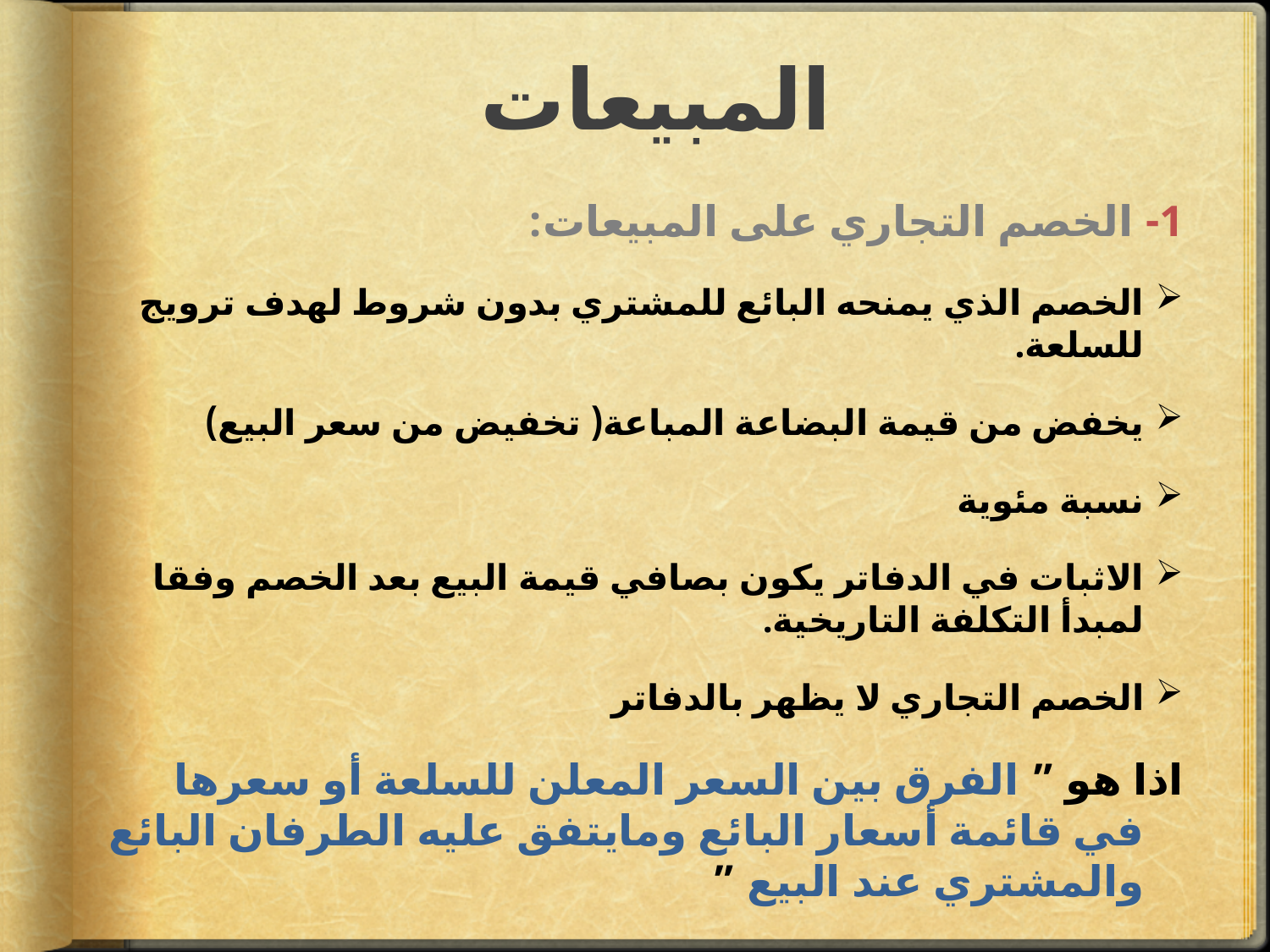

# المبيعات
1- الخصم التجاري على المبيعات:
الخصم الذي يمنحه البائع للمشتري بدون شروط لهدف ترويج للسلعة.
يخفض من قيمة البضاعة المباعة( تخفيض من سعر البيع)
نسبة مئوية
الاثبات في الدفاتر يكون بصافي قيمة البيع بعد الخصم وفقا لمبدأ التكلفة التاريخية.
الخصم التجاري لا يظهر بالدفاتر
اذا هو ” الفرق بين السعر المعلن للسلعة أو سعرها في قائمة أسعار البائع ومايتفق عليه الطرفان البائع والمشتري عند البيع ”